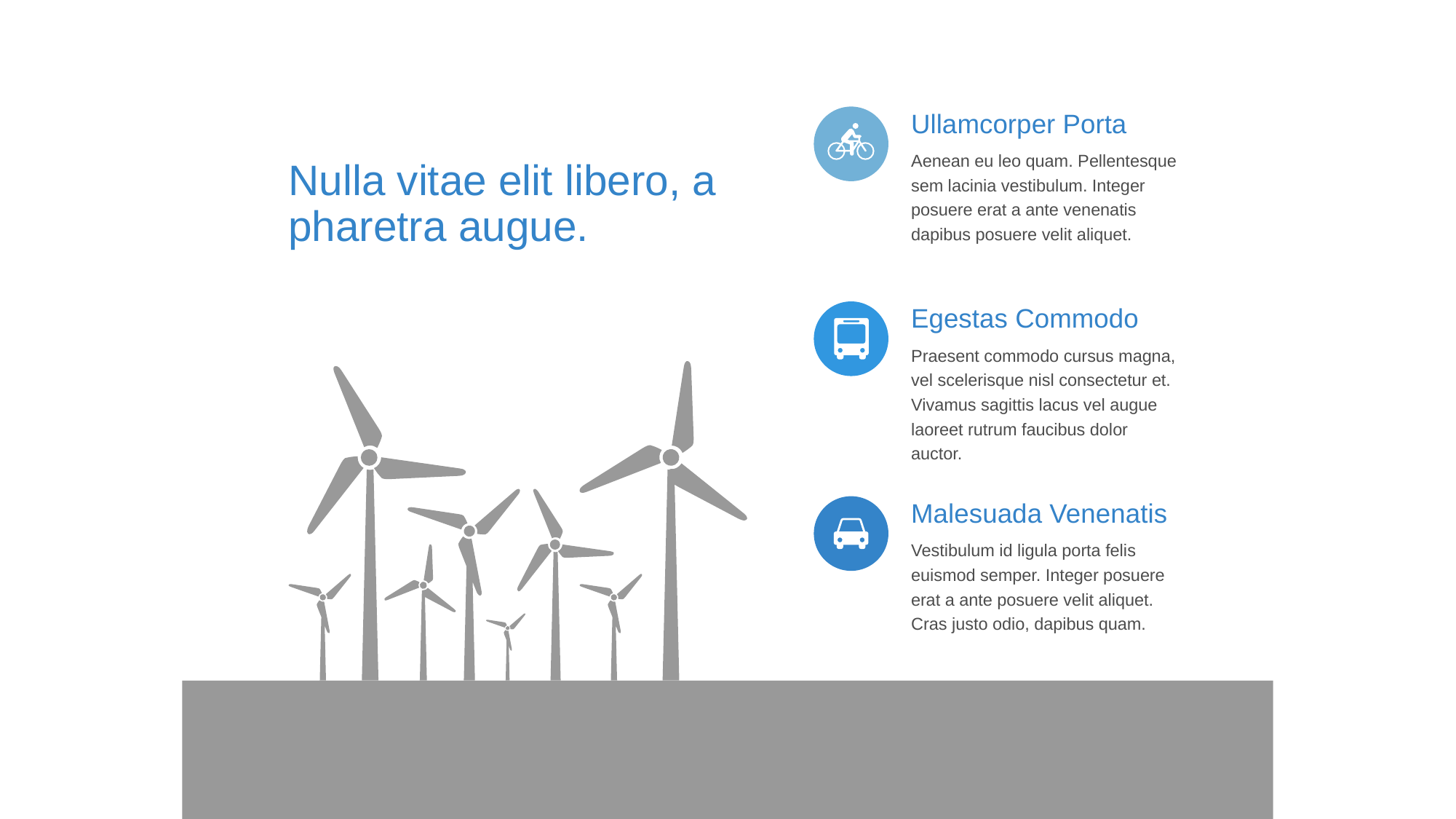

Ullamcorper Porta
Aenean eu leo quam. Pellentesque sem lacinia vestibulum. Integer posuere erat a ante venenatis dapibus posuere velit aliquet.

Egestas Commodo
Praesent commodo cursus magna, vel scelerisque nisl consectetur et. Vivamus sagittis lacus vel augue laoreet rutrum faucibus dolor auctor.

Malesuada Venenatis
Vestibulum id ligula porta felis euismod semper. Integer posuere erat a ante posuere velit aliquet. Cras justo odio, dapibus quam.
Nulla vitae elit libero, a pharetra augue.